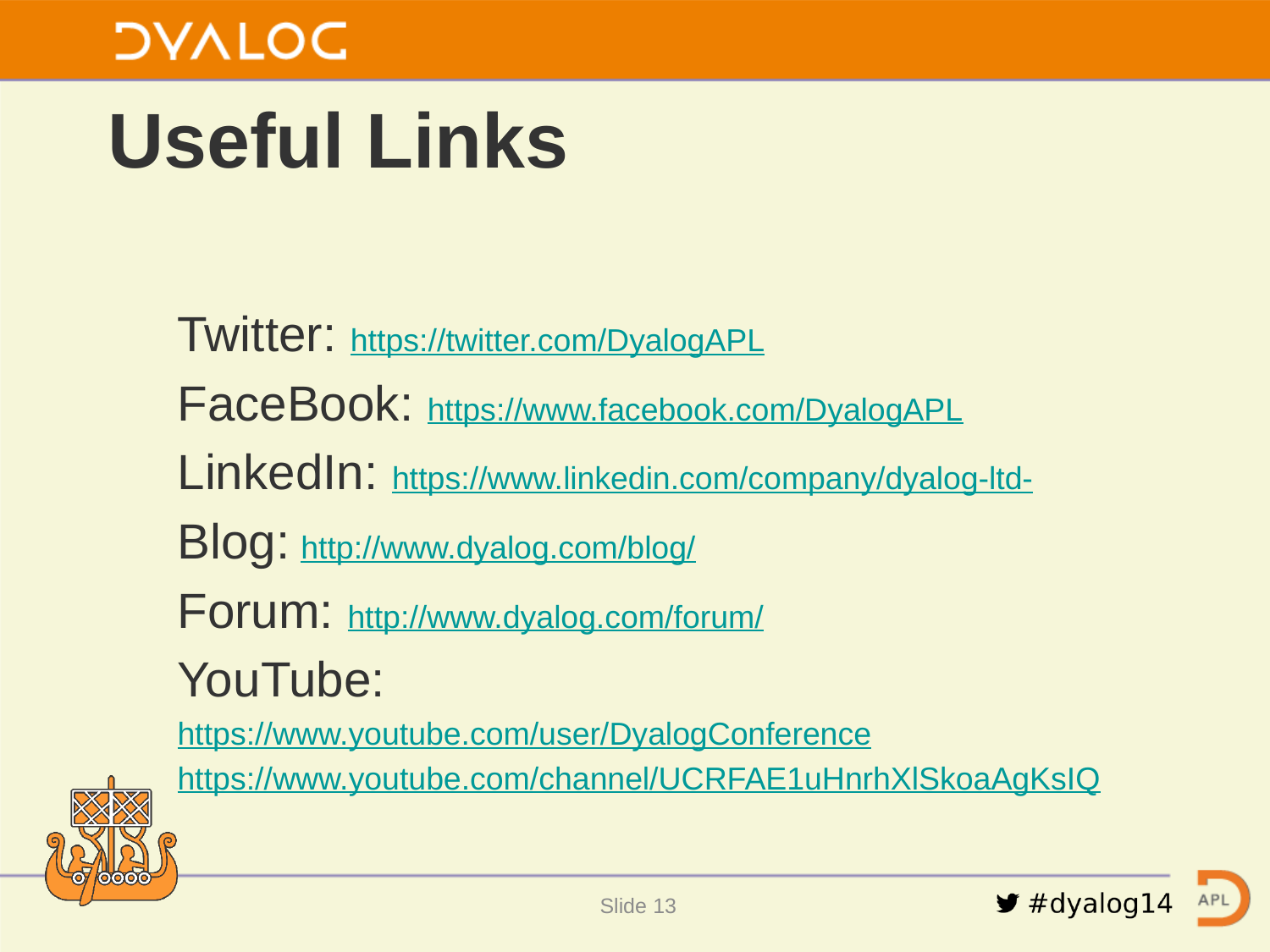

# Useful Links
Twitter: https://twitter.com/DyalogAPL
FaceBook: https://www.facebook.com/DyalogAPL
LinkedIn: https://www.linkedin.com/company/dyalog-ltd-
Blog: http://www.dyalog.com/blog/
Forum: http://www.dyalog.com/forum/
YouTube:
https://www.youtube.com/user/DyalogConference
https://www.youtube.com/channel/UCRFAE1uHnrhXlSkoaAgKsIQ
Slide 13